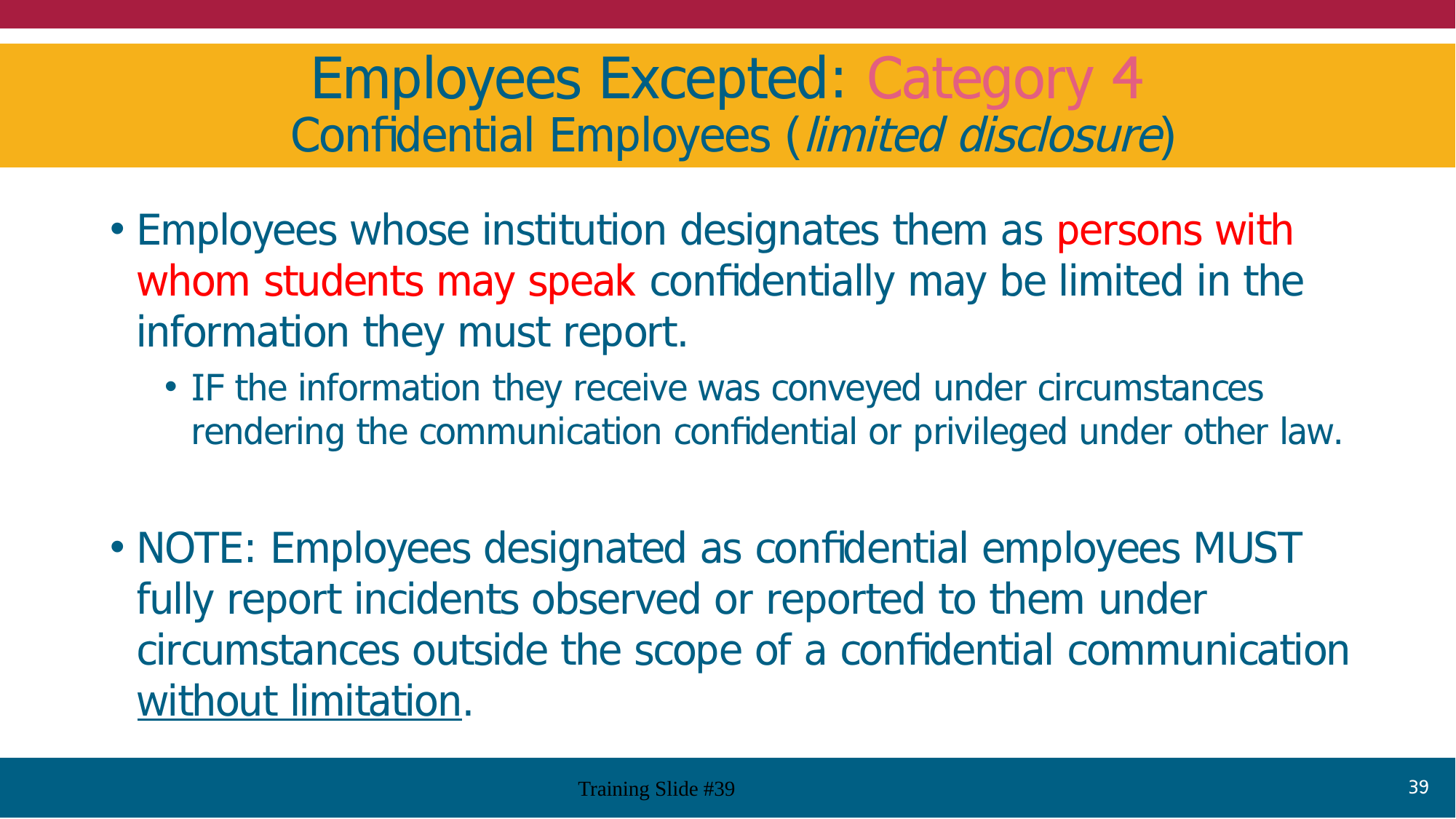

# Employees Excepted: Category 4 Confidential Employees (limited disclosure)
Employees whose institution designates them as persons with whom students may speak confidentially may be limited in the information they must report.
IF the information they receive was conveyed under circumstances rendering the communication confidential or privileged under other law.

NOTE: Employees designated as confidential employees MUST fully report incidents observed or reported to them under circumstances outside the scope of a confidential communication without limitation.

39
Training Slide #39